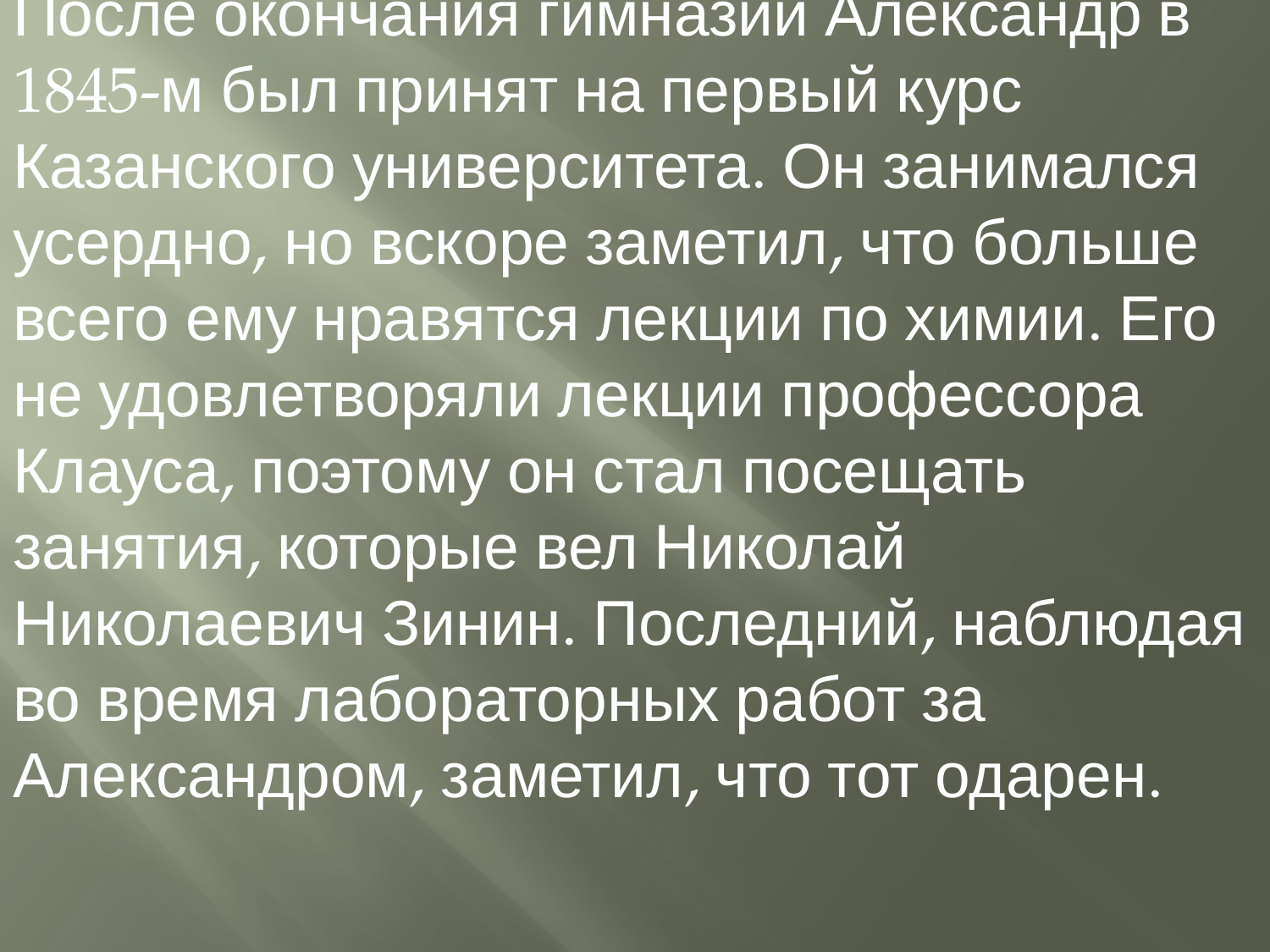

После окончания гимназии Александр в 1845-м был принят на первый курс Казанского университета. Он занимался усердно, но вскоре заметил, что больше всего ему нравятся лекции по химии. Его не удовлетворяли лекции профессора Клауса, поэтому он стал посещать занятия, которые вел Николай Николаевич Зинин. Последний, наблюдая во время лабораторных работ за Александром, заметил, что тот одарен.